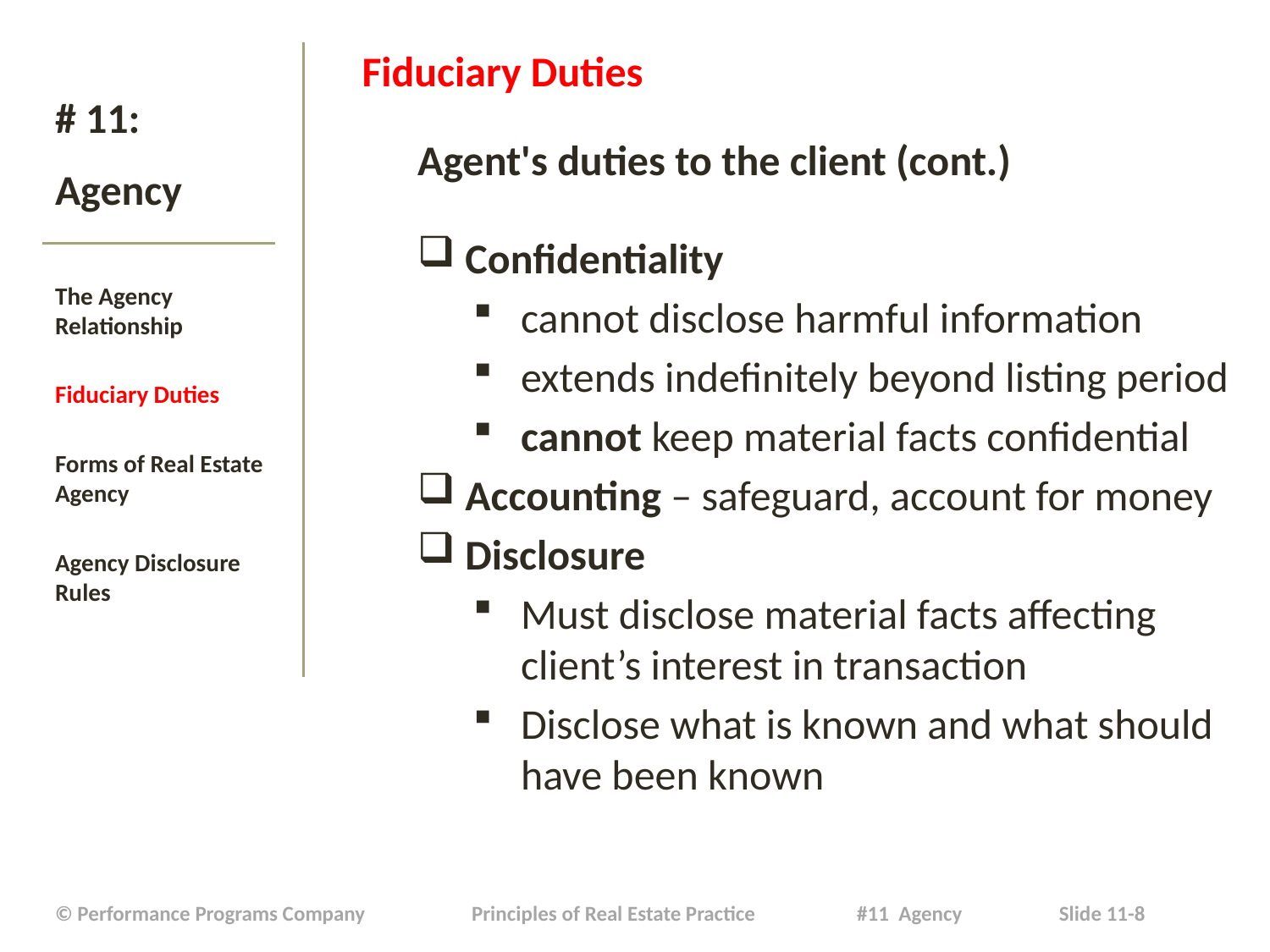

Fiduciary Duties

Agent's duties to the client (cont.)

Confidentiality
cannot disclose harmful information
extends indefinitely beyond listing period
cannot keep material facts confidential
Accounting – safeguard, account for money
Disclosure
Must disclose material facts affecting client’s interest in transaction
Disclose what is known and what should have been known

# # 11: Agency

The Agency Relationship

Fiduciary Duties

Forms of Real Estate Agency

Agency Disclosure Rules

| © Performance Programs Company Principles of Real Estate Practice #11 Agency Slide 11-8 |
| --- |